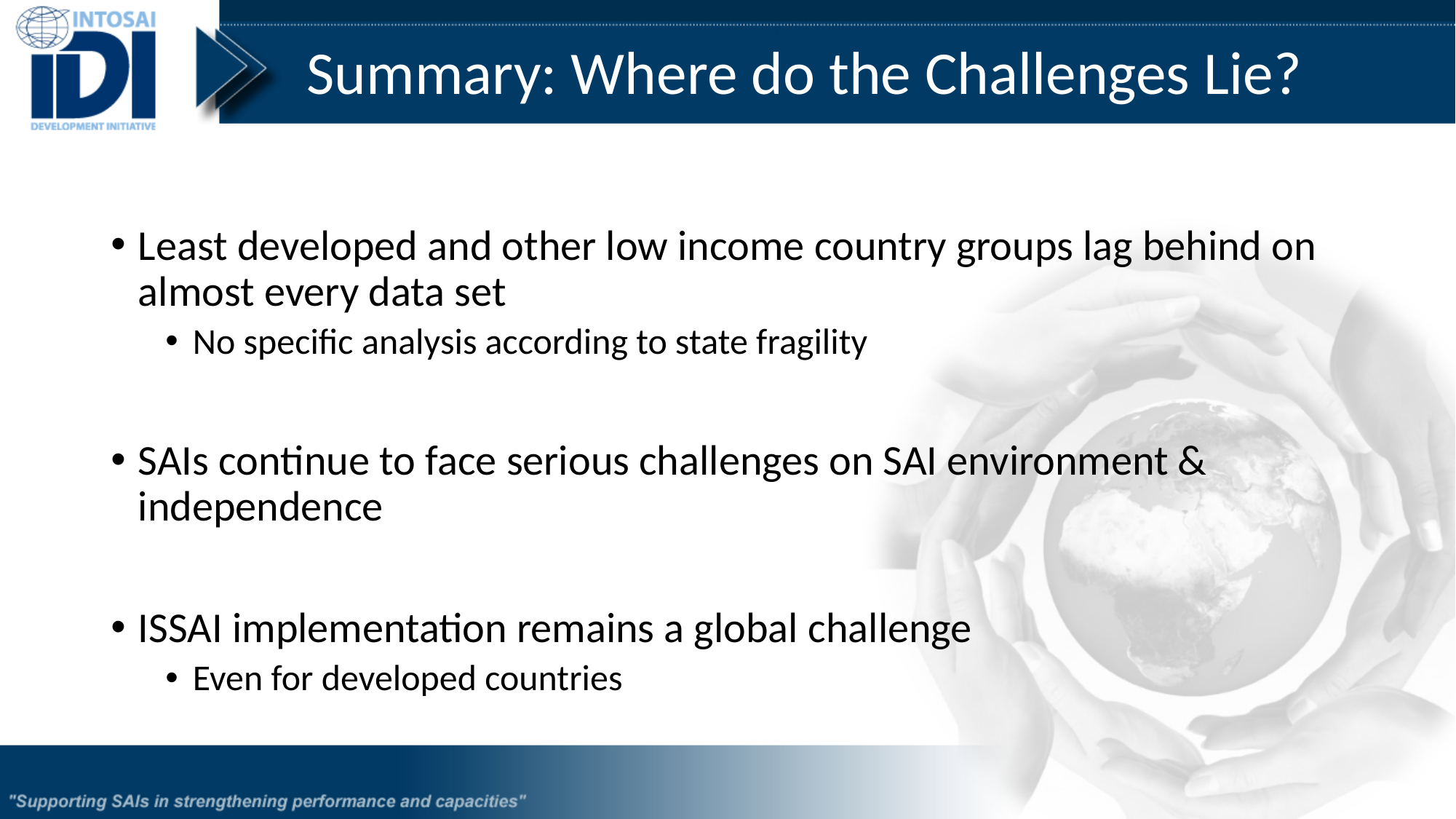

# Summary: Where do the Challenges Lie?
Least developed and other low income country groups lag behind on almost every data set
No specific analysis according to state fragility

SAIs continue to face serious challenges on SAI environment & independence

ISSAI implementation remains a global challenge
Even for developed countries